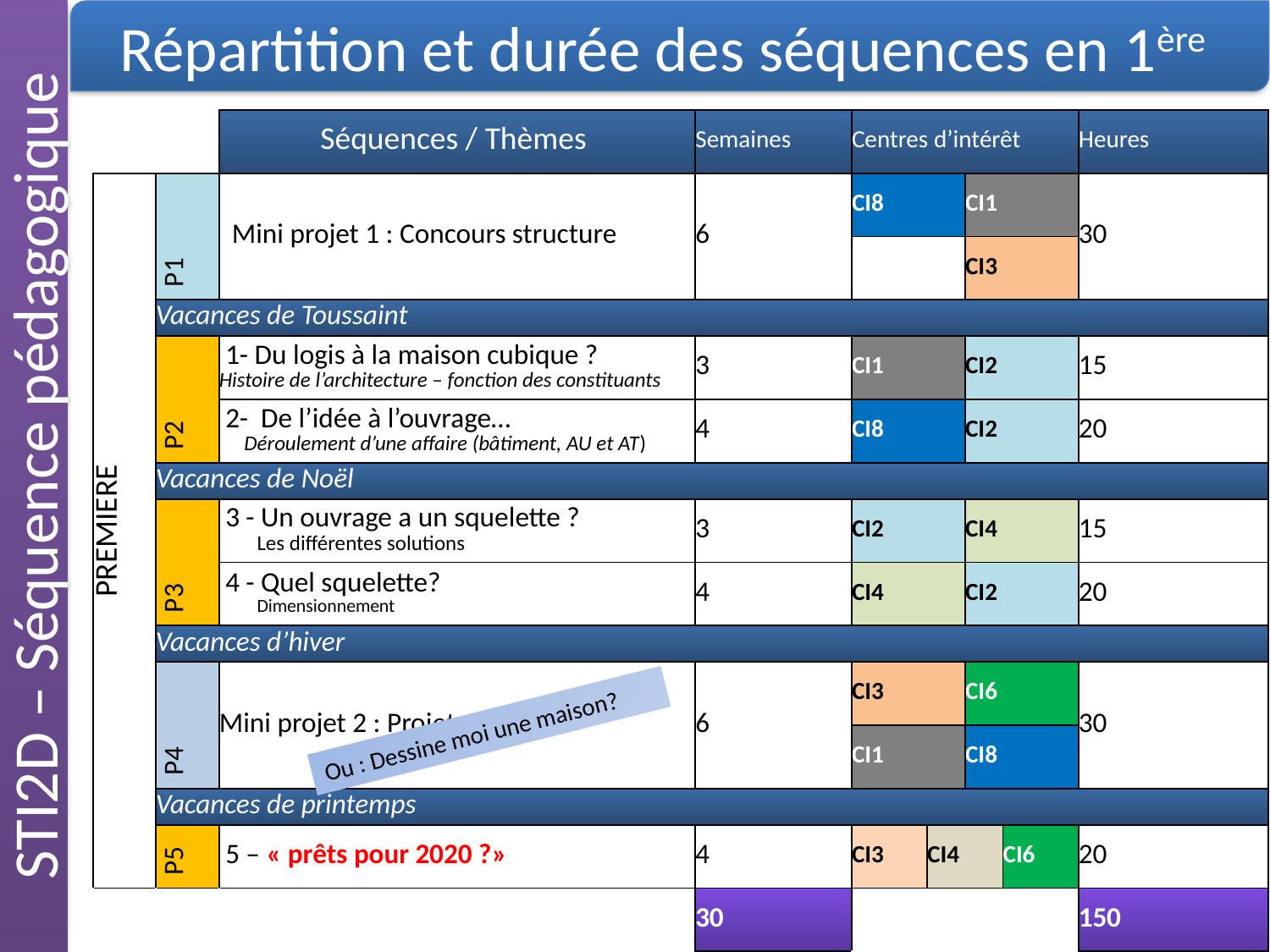

STI2D – Séquence pédagogique
Répartition et durée des séquences en 1ère
|  |  | Séquences / Thèmes | Semaines | Centres d’intérêt |  |  |  | Heures |
| --- | --- | --- | --- | --- | --- | --- | --- | --- |
| PREMIERE | P1 | Mini projet 1 : Concours structure | 6 | CI8 |  | CI1 |  | 30 |
|  |  |  |  |  |  | CI3 |  |  |
|  | Vacances de Toussaint |  |  |  |  |  |  |  |
|  | P2 | 1- Du logis à la maison cubique ? Histoire de l’architecture – fonction des constituants | 3 | CI1 |  | CI2 |  | 15 |
|  |  | 2- De l’idée à l’ouvrage… Déroulement d’une affaire (bâtiment, AU et AT) | 4 | CI8 |  | CI2 |  | 20 |
|  | Vacances de Noël |  |  |  |  |  |  |  |
|  | P3 | 3 - Un ouvrage a un squelette ? Les différentes solutions | 3 | CI2 |  | CI4 |  | 15 |
|  |  | 4 - Quel squelette? Dimensionnement | 4 | CI4 |  | CI2 |  | 20 |
|  | Vacances d’hiver |  |  |  |  |  |  |  |
|  | P4 | Mini projet 2 : Projet structure | 6 | CI3 |  | CI6 |  | 30 |
|  |  |  |  | CI1 |  | CI8 |  |  |
|  | Vacances de printemps |  |  |  |  |  |  |  |
|  | P5 | 5 – « prêts pour 2020 ?» | 4 | CI3 | CI4 |  | CI6 | 20 |
|  |  |  | 30 |  |  |  |  | 150 |
Ou : Dessine moi une maison?